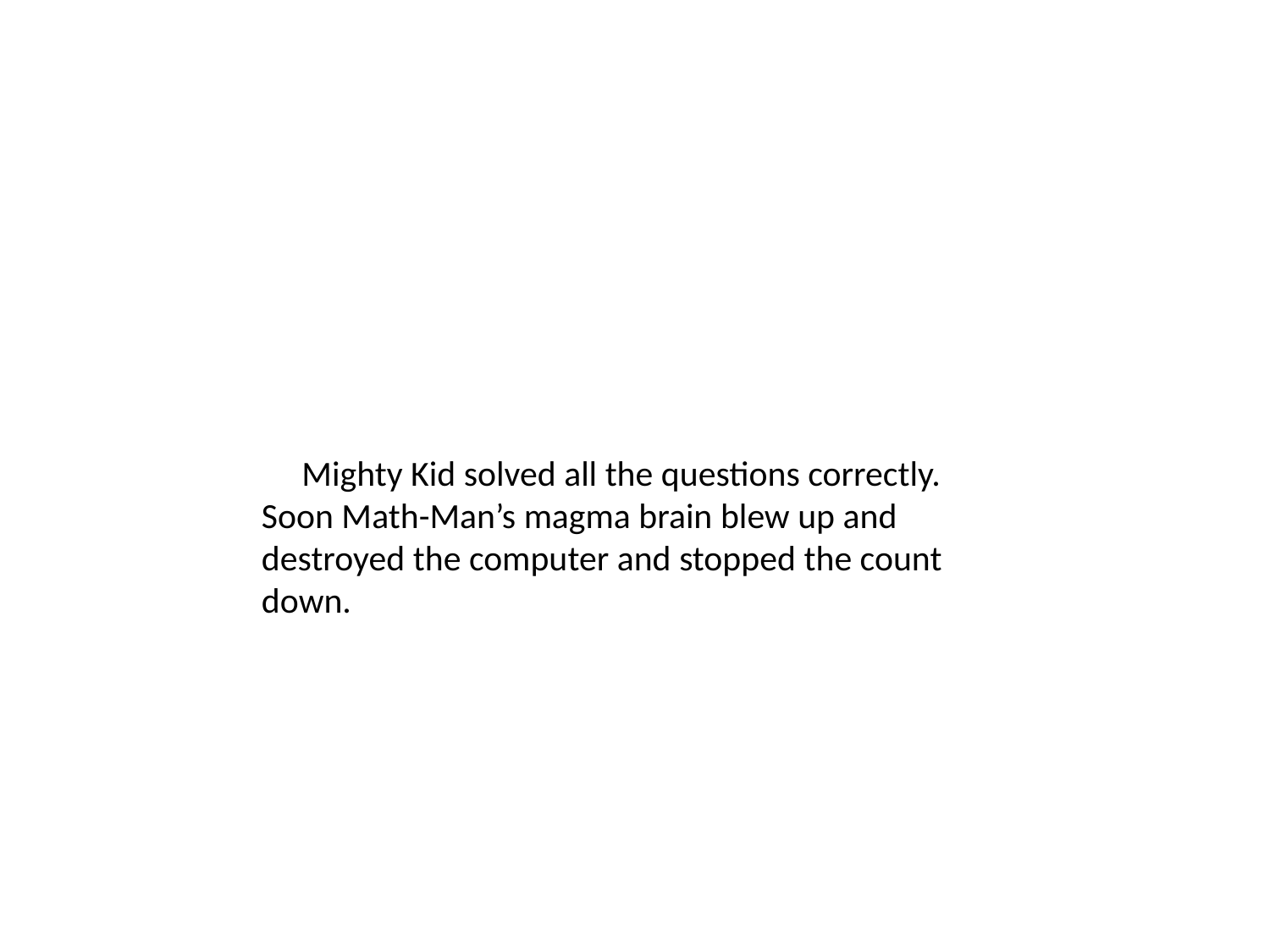

Mighty Kid solved all the questions correctly. Soon Math-Man’s magma brain blew up and destroyed the computer and stopped the count down.